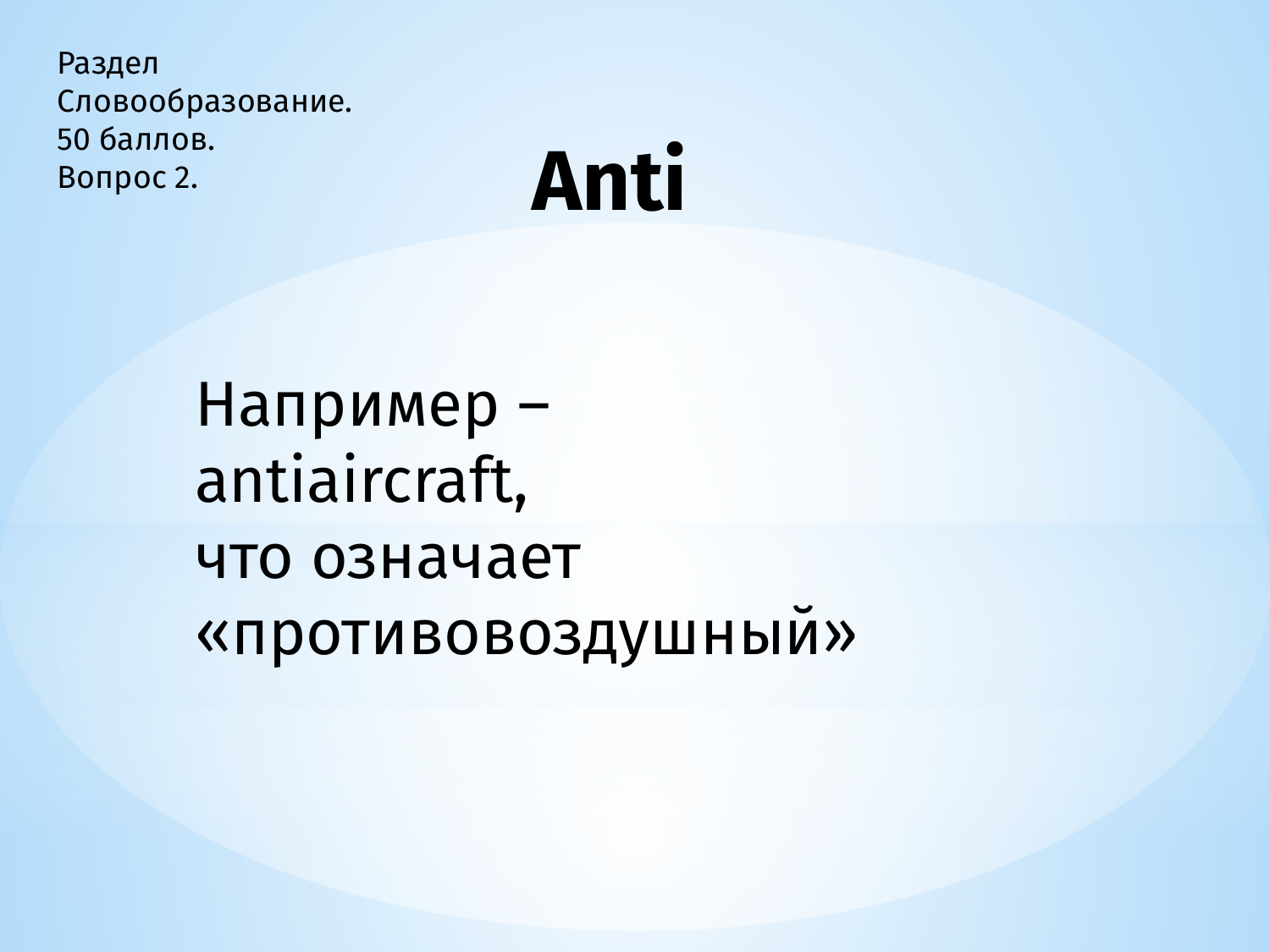

Раздел
Словообразование.
50 баллов.
Вопрос 2.
Anti
Например – antiaircraft,
что означает «противовоздушный»